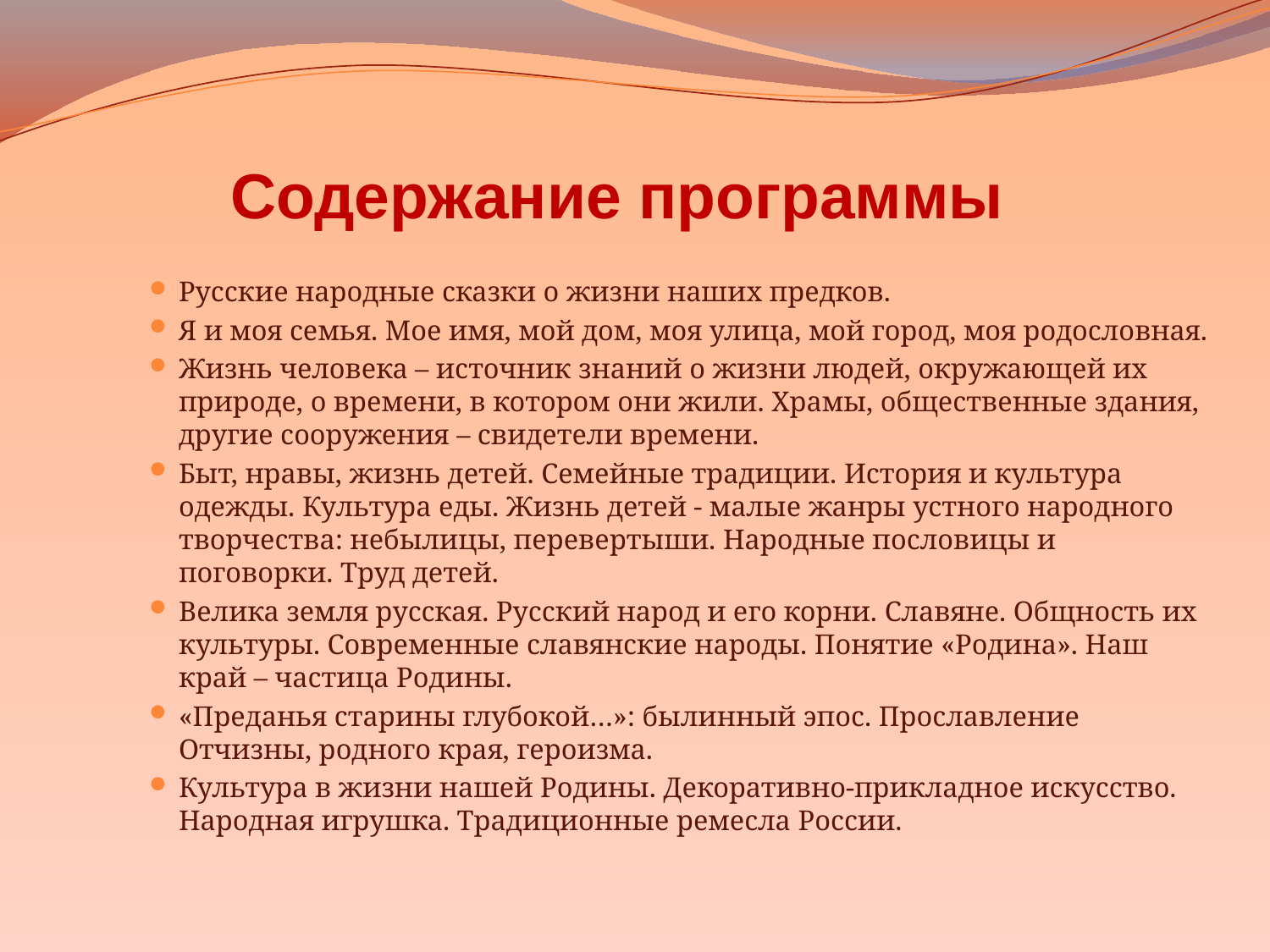

Содержание программы
Русские народные сказки о жизни наших предков.
Я и моя семья. Мое имя, мой дом, моя улица, мой город, моя родословная.
Жизнь человека – источник знаний о жизни людей, окружающей их природе, о времени, в котором они жили. Храмы, общественные здания, другие сооружения – свидетели времени.
Быт, нравы, жизнь детей. Семейные традиции. История и культура одежды. Культура еды. Жизнь детей - малые жанры устного народного творчества: небылицы, перевертыши. Народные пословицы и поговорки. Труд детей.
Велика земля русская. Русский народ и его корни. Славяне. Общность их культуры. Современные славянские народы. Понятие «Родина». Наш край – частица Родины.
«Преданья старины глубокой…»: былинный эпос. Прославление Отчизны, родного края, героизма.
Культура в жизни нашей Родины. Декоративно-прикладное искусство. Народная игрушка. Традиционные ремесла России.